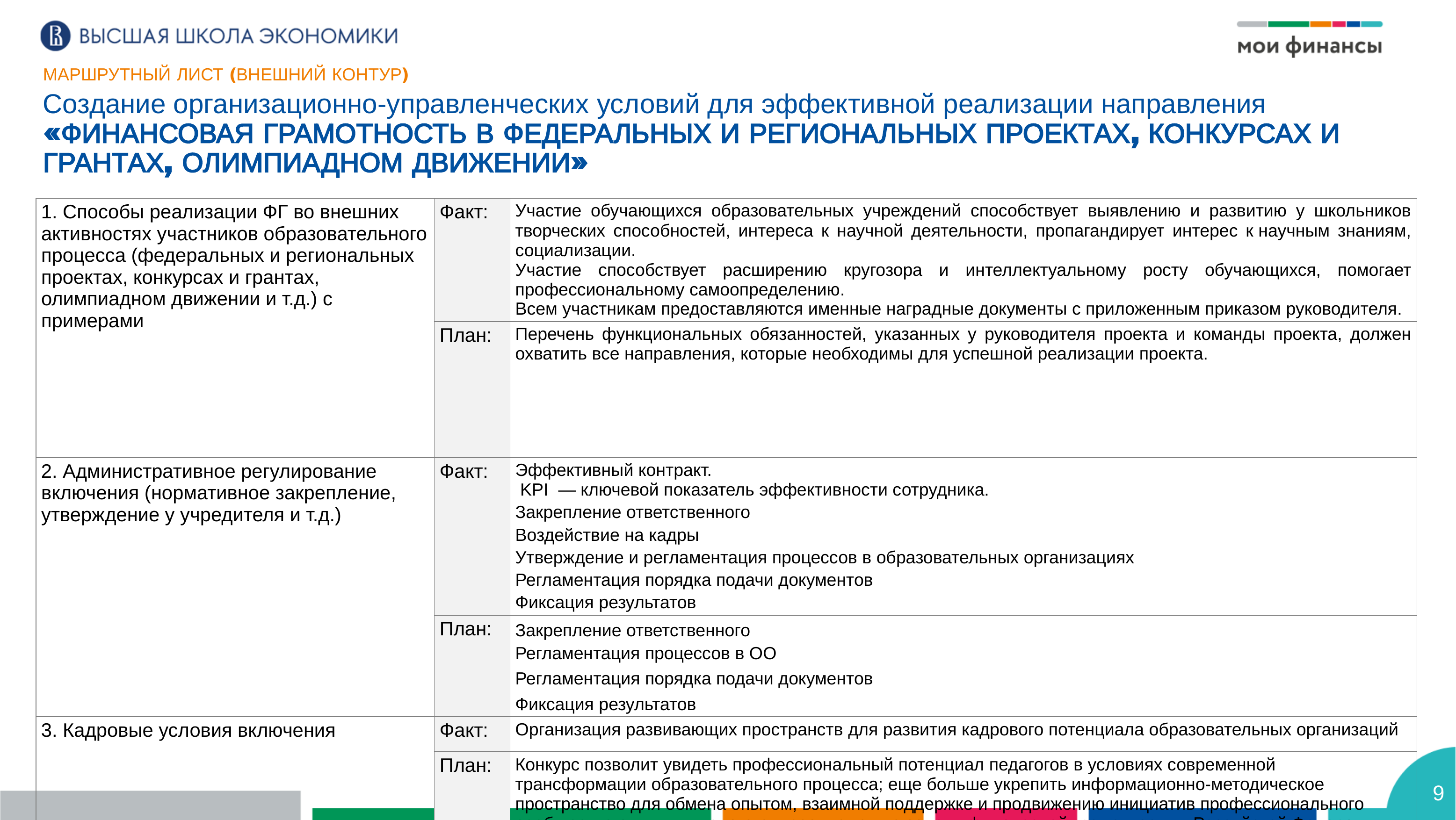

Маршрутный лист (внешний контур)
Создание организационно-управленческих условий для эффективной реализации направления
«Финансовая грамотность в федеральных и региональных проектах, конкурсах и грантах, олимпиадном движении»
| 1. Способы реализации ФГ во внешних активностях участников образовательного процесса (федеральных и региональных проектах, конкурсах и грантах, олимпиадном движении и т.д.) с примерами | Факт: | Участие обучающихся образовательных учреждений способствует выявлению и развитию у школьников творческих способностей, интереса к научной деятельности, пропагандирует интерес к научным знаниям, социализации. Участие способствует расширению кругозора и интеллектуальному росту обучающихся, помогает профессиональному самоопределению. Всем участникам предоставляются именные наградные документы с приложенным приказом руководителя. |
| --- | --- | --- |
|  | План: | Перечень функциональных обязанностей, указанных у руководителя проекта и команды проекта, должен охватить все направления, которые необходимы для успешной реализации проекта. |
| 2. Административное регулирование включения (нормативное закрепление, утверждение у учредителя и т.д.) | Факт: | Эффективный контракт. KPI  — ключевой показатель эффективности сотрудника. Закрепление ответственного Воздействие на кадры Утверждение и регламентация процессов в образовательных организациях Регламентация порядка подачи документов Фиксация результатов |
|  | План: | Закрепление ответственного Регламентация процессов в ОО Регламентация порядка подачи документов Фиксация результатов |
| 3. Кадровые условия включения | Факт: | Организация развивающих пространств для развития кадрового потенциала образовательных организаций |
|  | План: | Конкурс позволит увидеть профессиональный потенциал педагогов в условиях современной трансформации образовательного процесса; еще больше укрепить информационно-методическое пространство для обмена опытом, взаимной поддержке и продвижению инициатив профессионального сообщества активных педагогов, реализующие задачи финансовой грамотности в Российской Федерации. |
9